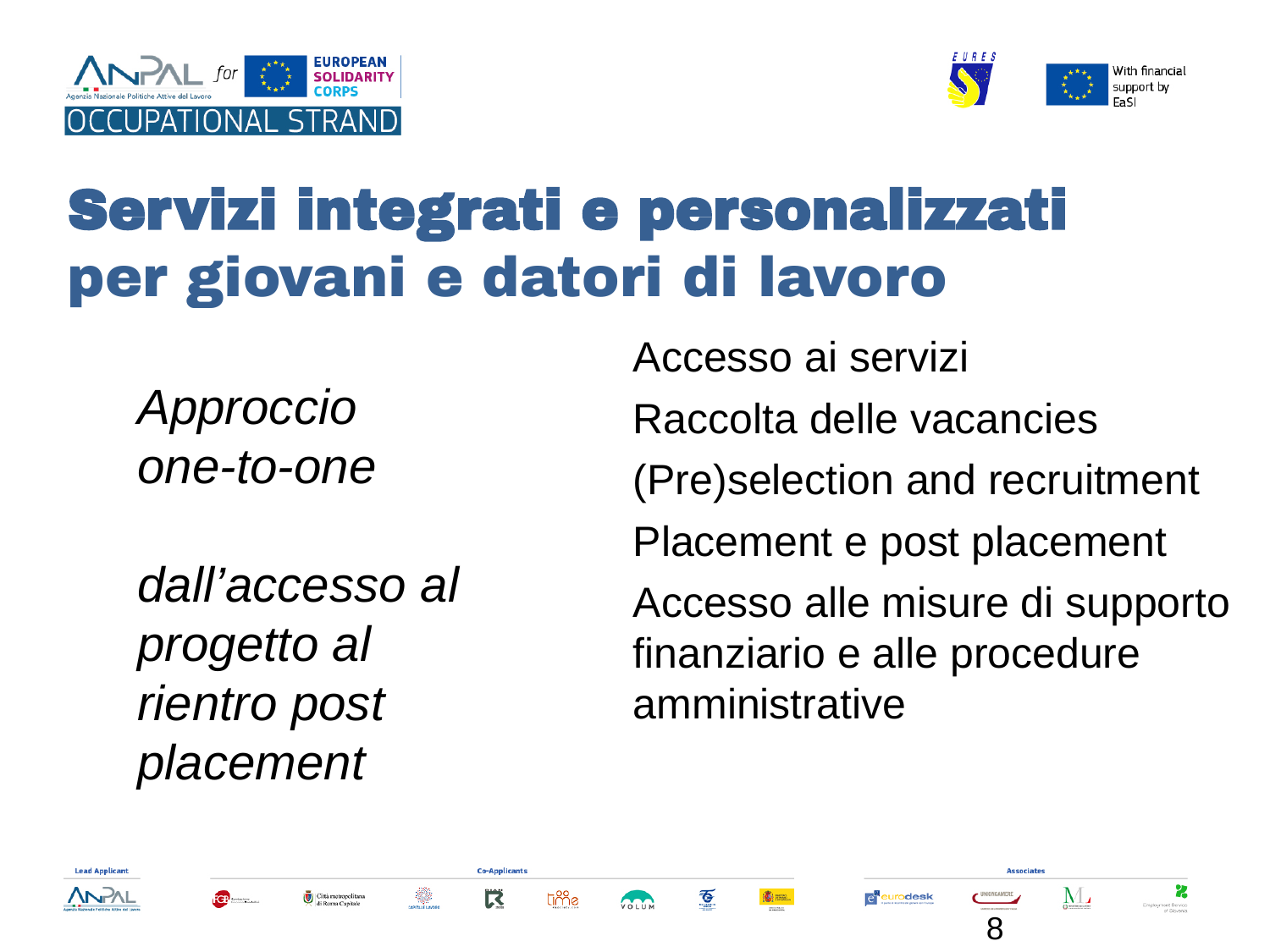

# Servizi integrati e personalizzati per giovani e datori di lavoro

Accesso ai servizi
Raccolta delle vacancies
(Pre)selection and recruitment
Placement e post placement
Accesso alle misure di supporto finanziario e alle procedure amministrative
Approccio
one-to-one

dall’accesso al progetto al rientro post placement
8